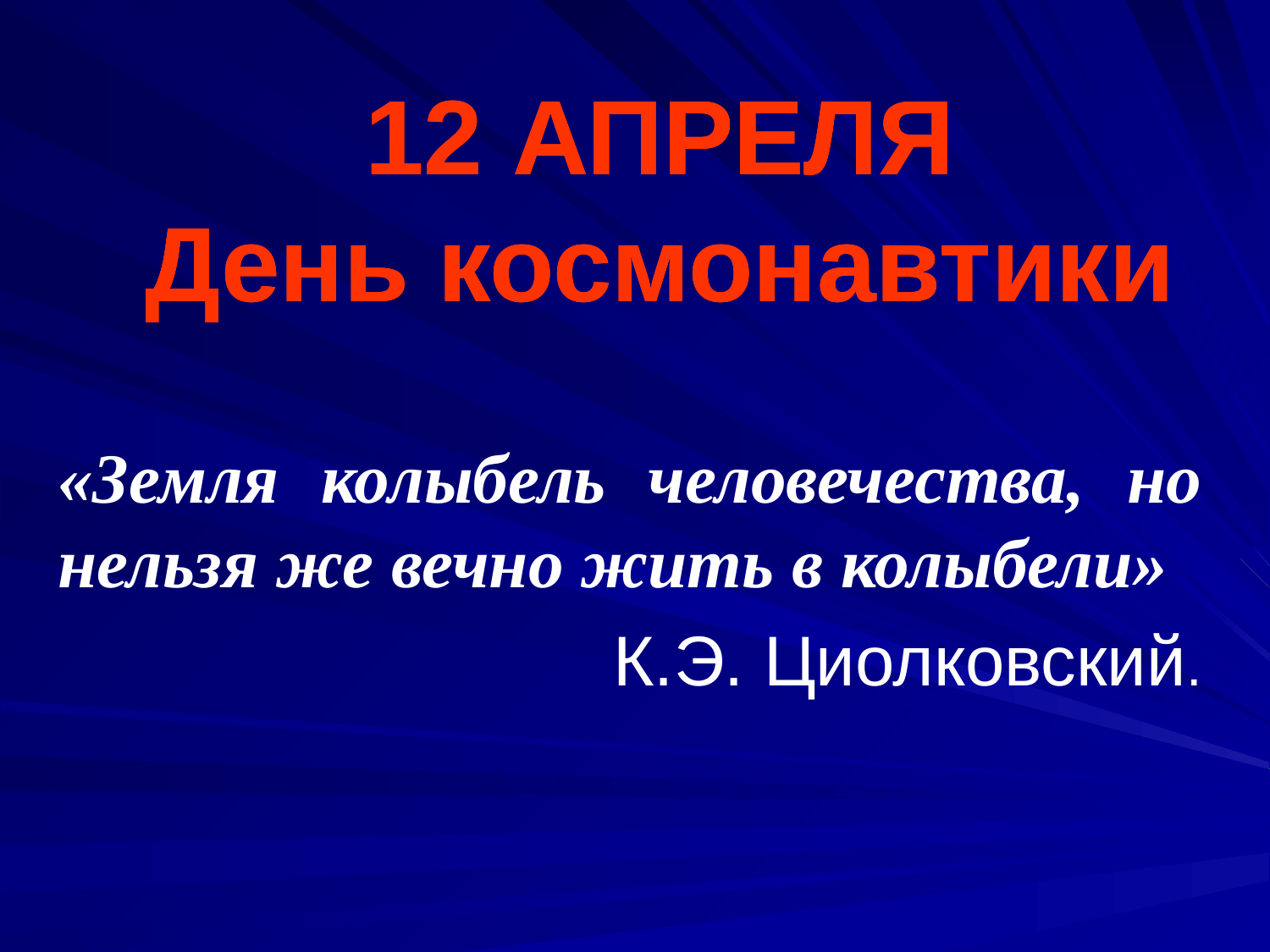

# 12 АПРЕЛЯ День космонавтики
12 АПРЕЛЯ
День космонавтики
12 АПРЕЛЯ
День космонавтики
«Земля колыбель человечества, но нельзя же вечно жить в колыбели»
К.Э. Циолковский.